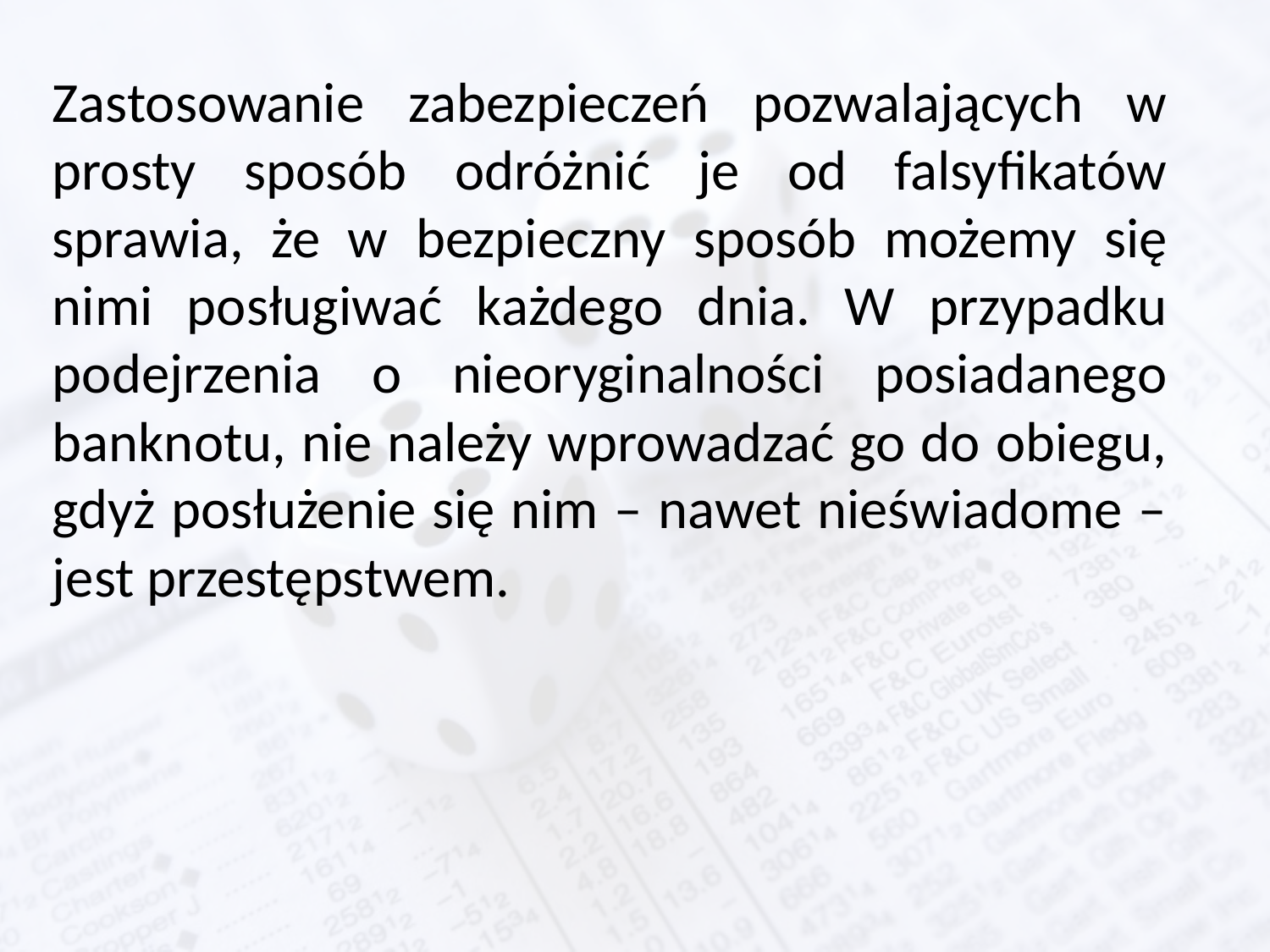

Zastosowanie zabezpieczeń pozwalających w prosty sposób odróżnić je od falsyfikatów sprawia, że w bezpieczny sposób możemy się nimi posługiwać każdego dnia. W przypadku podejrzenia o nieoryginalności posiadanego banknotu, nie należy wprowadzać go do obiegu, gdyż posłużenie się nim – nawet nieświadome – jest przestępstwem.